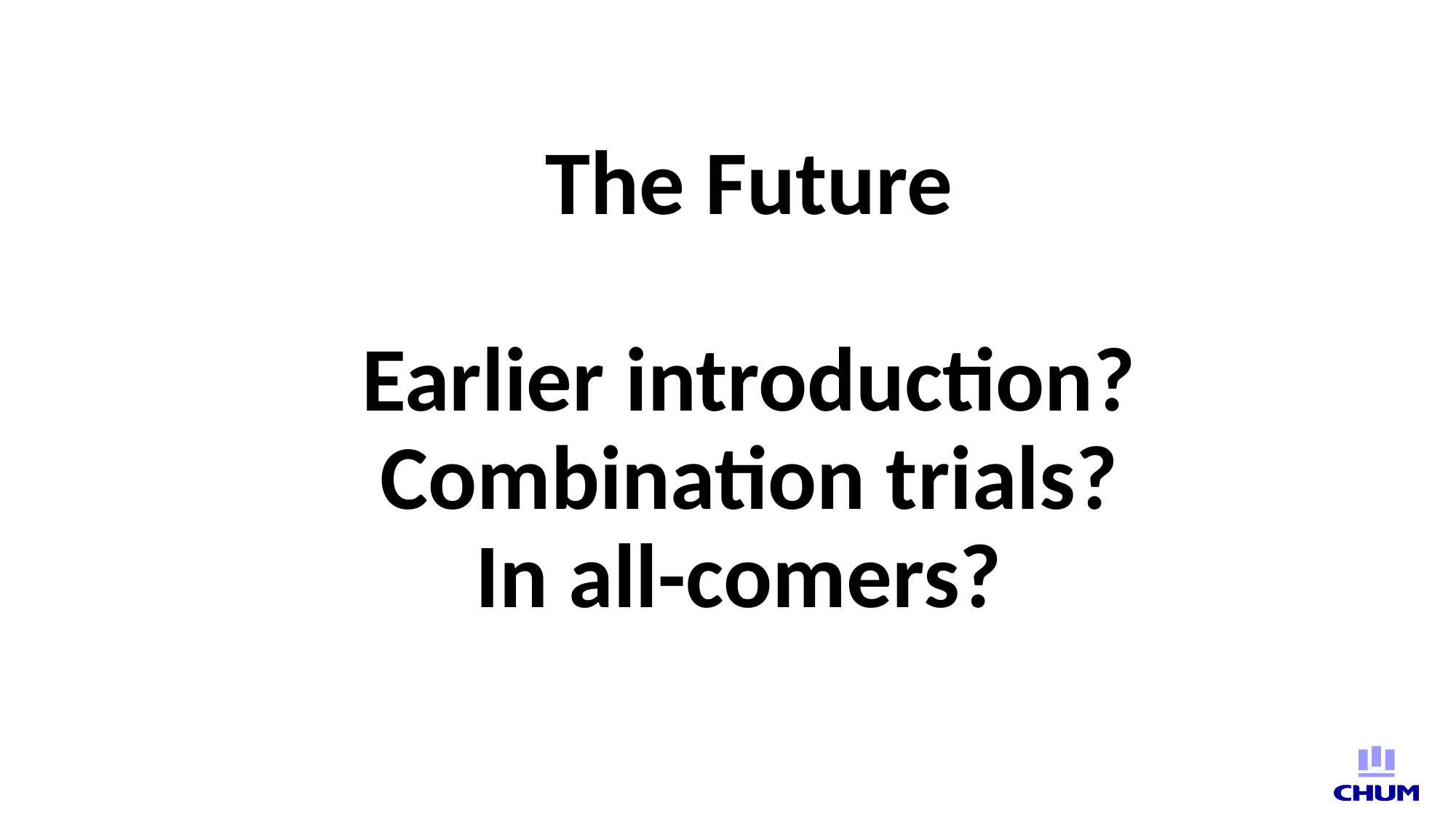

# The Future Earlier introduction? Combination trials? In all-comers?